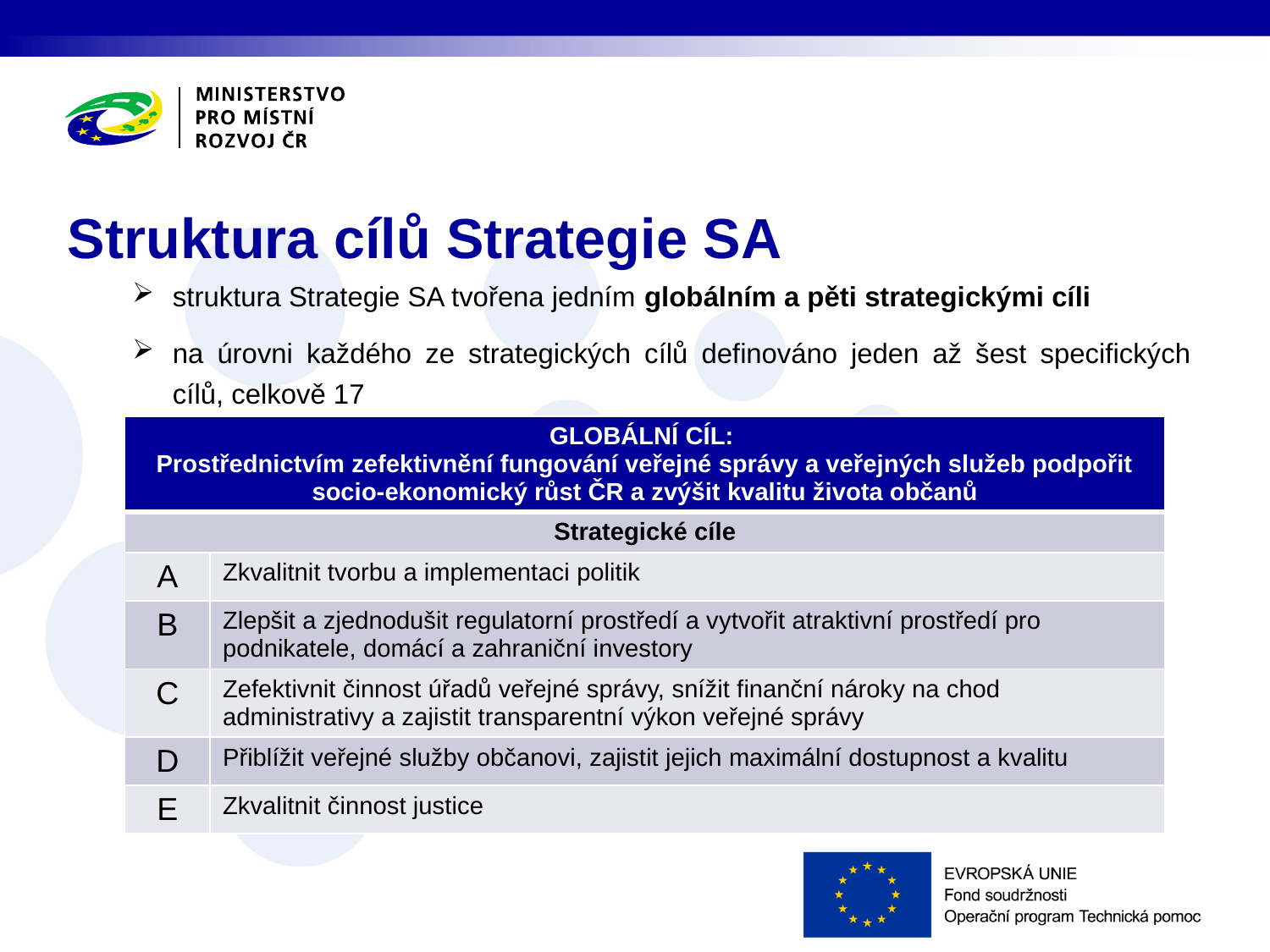

# Struktura cílů Strategie SA
struktura Strategie SA tvořena jedním globálním a pěti strategickými cíli
na úrovni každého ze strategických cílů definováno jeden až šest specifických cílů, celkově 17

| GLOBÁLNÍ CÍL: Prostřednictvím zefektivnění fungování veřejné správy a veřejných služeb podpořit socio-ekonomický růst ČR a zvýšit kvalitu života občanů |  |
| --- | --- |
| Strategické cíle |  |
| A | Zkvalitnit tvorbu a implementaci politik |
| B | Zlepšit a zjednodušit regulatorní prostředí a vytvořit atraktivní prostředí pro podnikatele, domácí a zahraniční investory |
| C | Zefektivnit činnost úřadů veřejné správy, snížit finanční nároky na chod administrativy a zajistit transparentní výkon veřejné správy |
| D | Přiblížit veřejné služby občanovi, zajistit jejich maximální dostupnost a kvalitu |
| E | Zkvalitnit činnost justice |